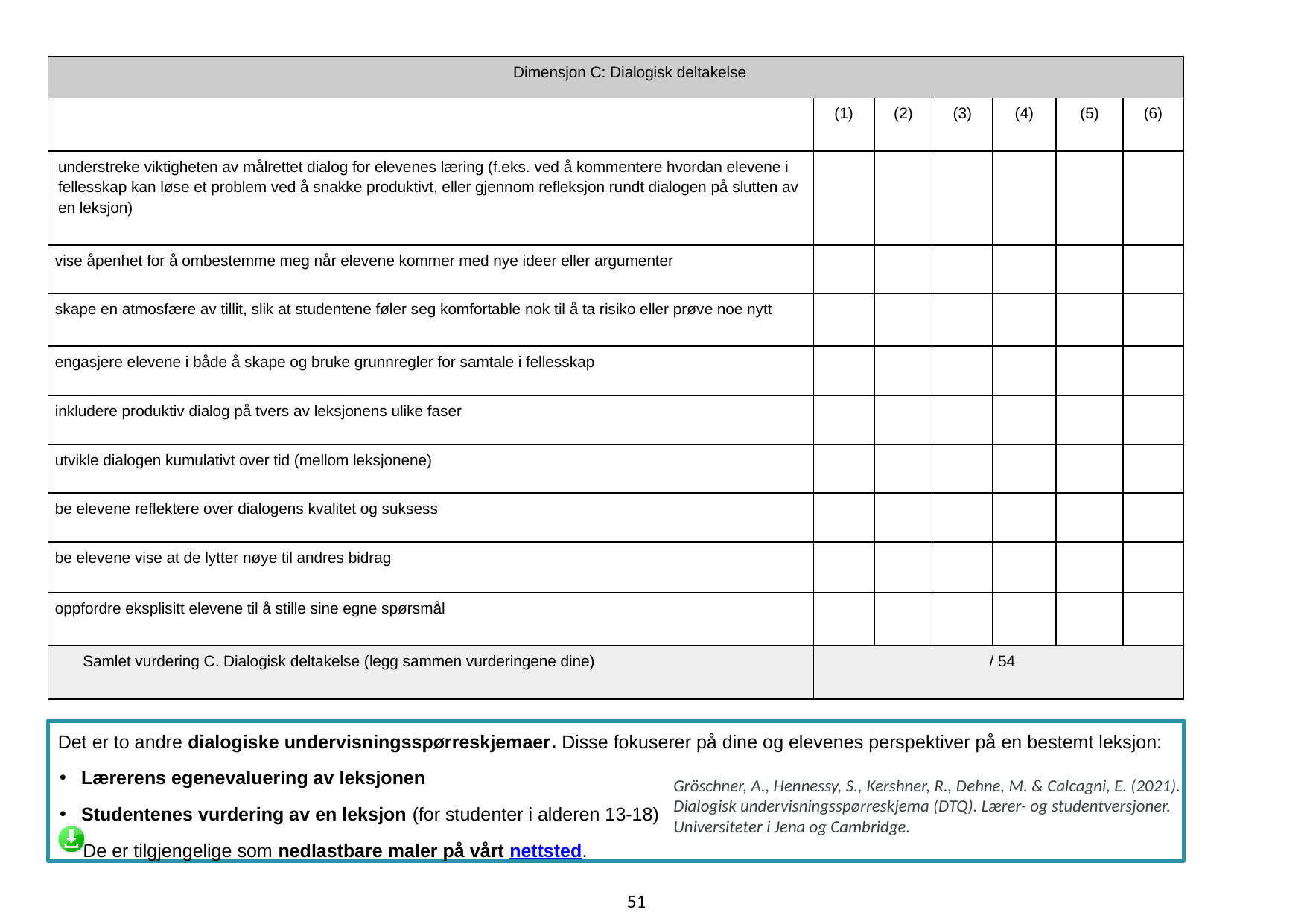

| Dimensjon C: Dialogisk deltakelse |  |  |  |  |  |  |
| --- | --- | --- | --- | --- | --- | --- |
|  | (1) | (2) | (3) | (4) | (5) | (6) |
| understreke viktigheten av målrettet dialog for elevenes læring (f.eks. ved å kommentere hvordan elevene i fellesskap kan løse et problem ved å snakke produktivt, eller gjennom refleksjon rundt dialogen på slutten av en leksjon) |  |  |  |  |  |  |
| vise åpenhet for å ombestemme meg når elevene kommer med nye ideer eller argumenter |  |  |  |  |  |  |
| skape en atmosfære av tillit, slik at studentene føler seg komfortable nok til å ta risiko eller prøve noe nytt |  |  |  |  |  |  |
| engasjere elevene i både å skape og bruke grunnregler for samtale i fellesskap |  |  |  |  |  |  |
| inkludere produktiv dialog på tvers av leksjonens ulike faser |  |  |  |  |  |  |
| utvikle dialogen kumulativt over tid (mellom leksjonene) |  |  |  |  |  |  |
| be elevene reflektere over dialogens kvalitet og suksess |  |  |  |  |  |  |
| be elevene vise at de lytter nøye til andres bidrag |  |  |  |  |  |  |
| oppfordre eksplisitt elevene til å stille sine egne spørsmål |  |  |  |  |  |  |
| Samlet vurdering C. Dialogisk deltakelse (legg sammen vurderingene dine) | / 54 |  |  |  |  |  |
Det er to andre dialogiske undervisningsspørreskjemaer. Disse fokuserer på dine og elevenes perspektiver på en bestemt leksjon:
Lærerens egenevaluering av leksjonen
Studentenes vurdering av en leksjon (for studenter i alderen 13-18)
    De er tilgjengelige som nedlastbare maler på vårt nettsted.
Gröschner, A., Hennessy, S., Kershner, R., Dehne, M. & Calcagni, E. (2021). Dialogisk undervisningsspørreskjema (DTQ). Lærer- og studentversjoner. Universiteter i Jena og Cambridge.

51